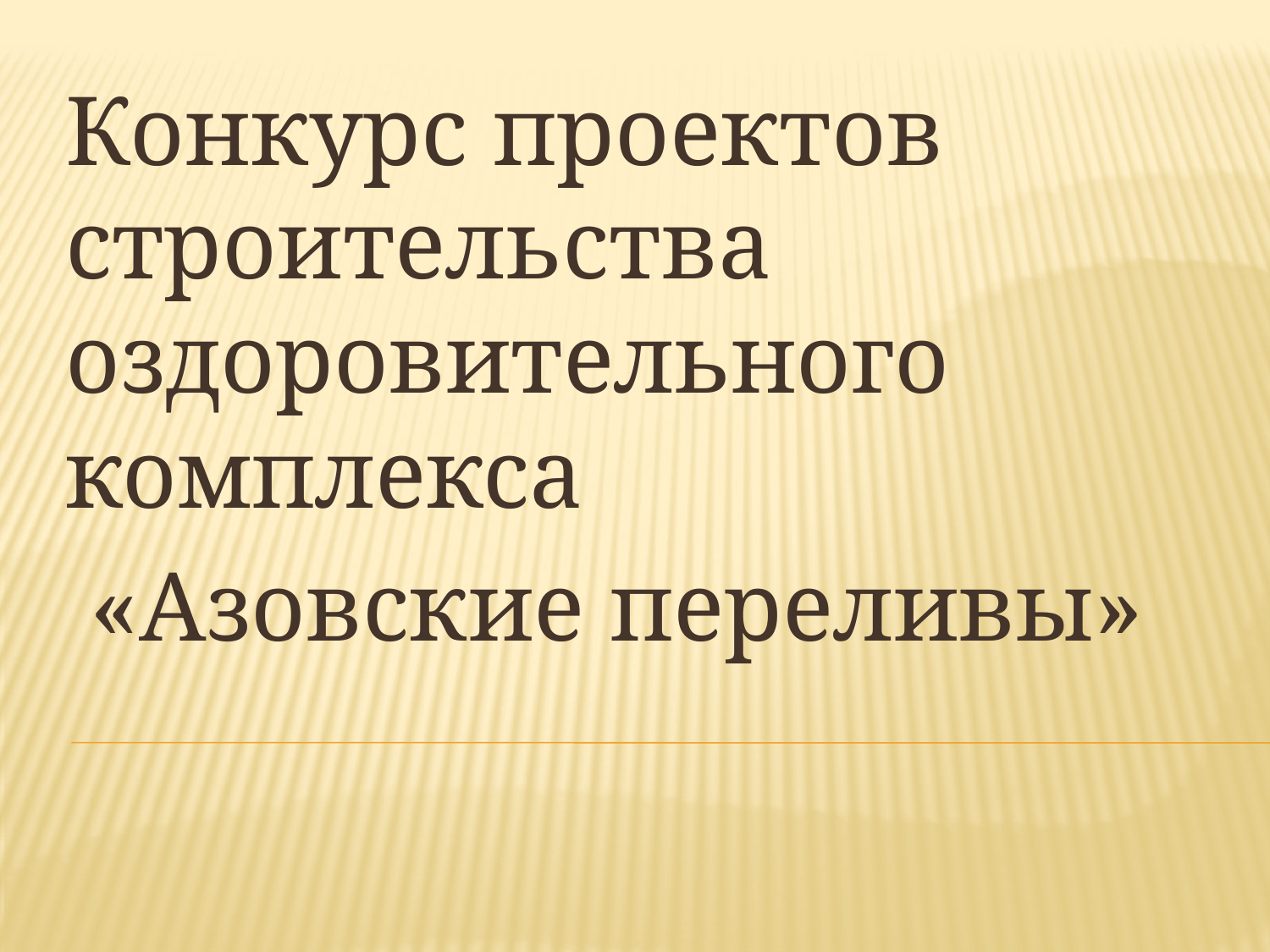

Конкурс проектов строительства оздоровительного комплекса
 «Азовские переливы»
#